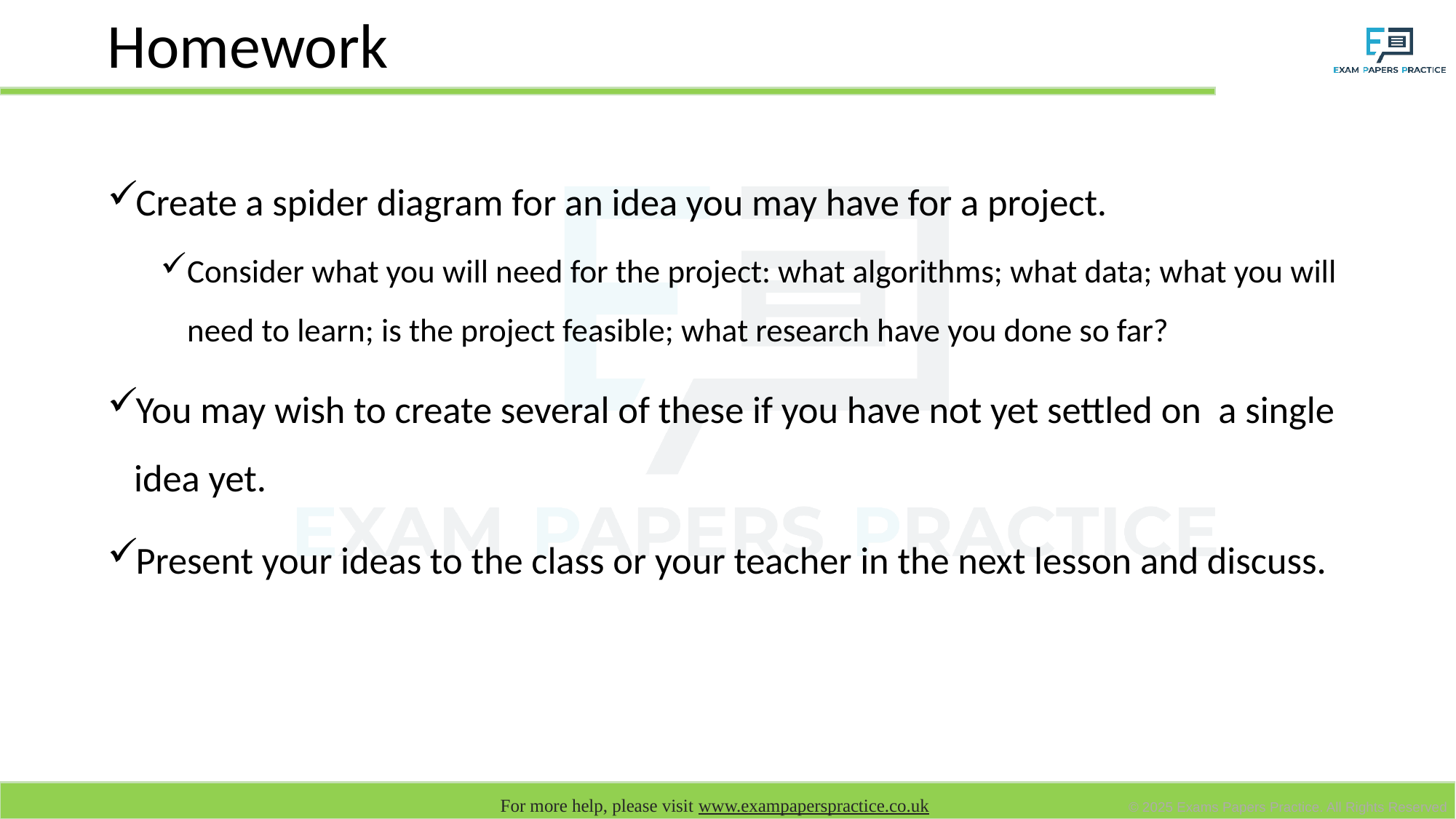

# Homework
Create a spider diagram for an idea you may have for a project.
Consider what you will need for the project: what algorithms; what data; what you will need to learn; is the project feasible; what research have you done so far?
You may wish to create several of these if you have not yet settled on  a single idea yet.
Present your ideas to the class or your teacher in the next lesson and discuss.